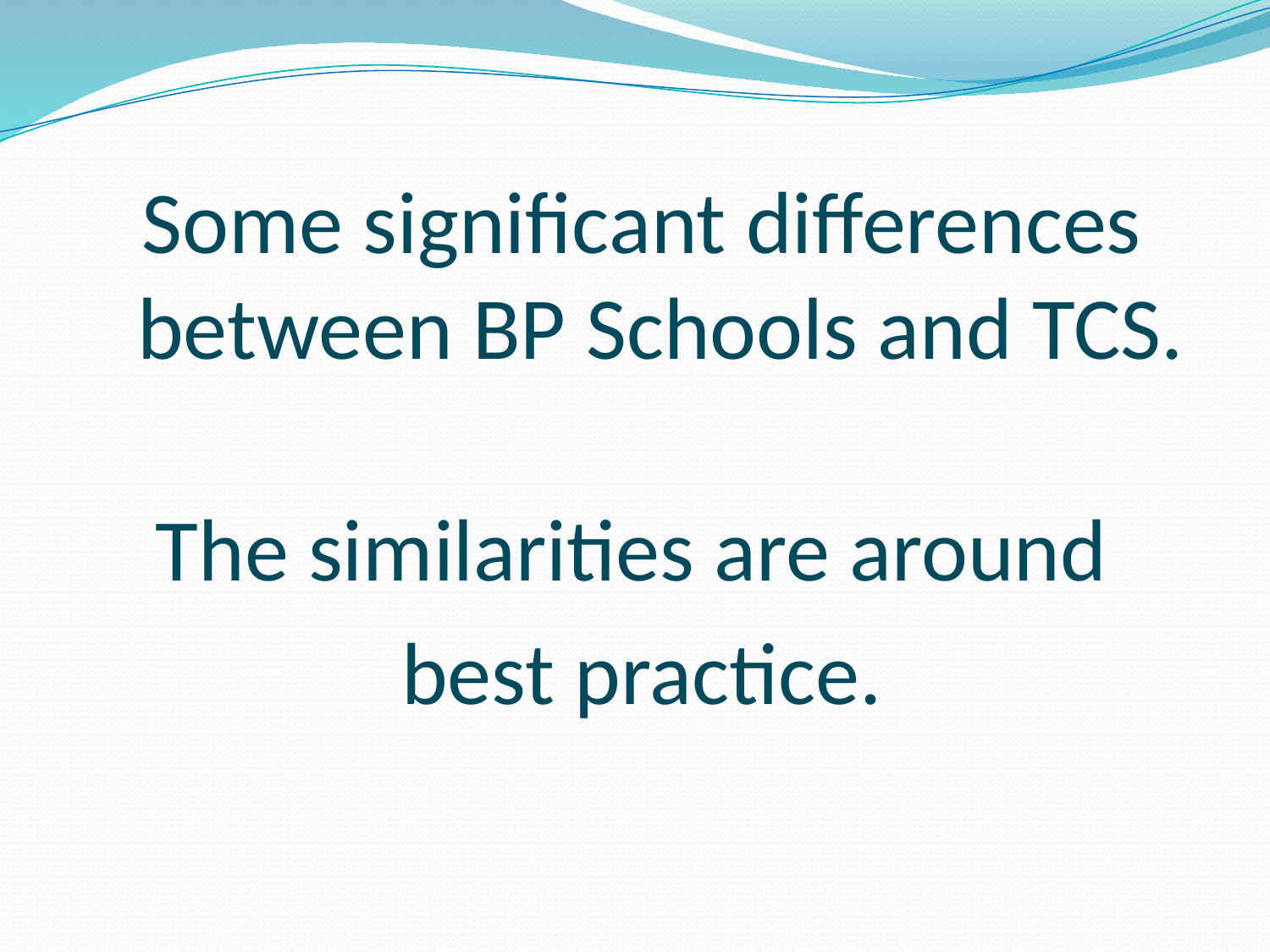

Some significant differences between BP Schools and TCS.

The similarities are around
best practice.